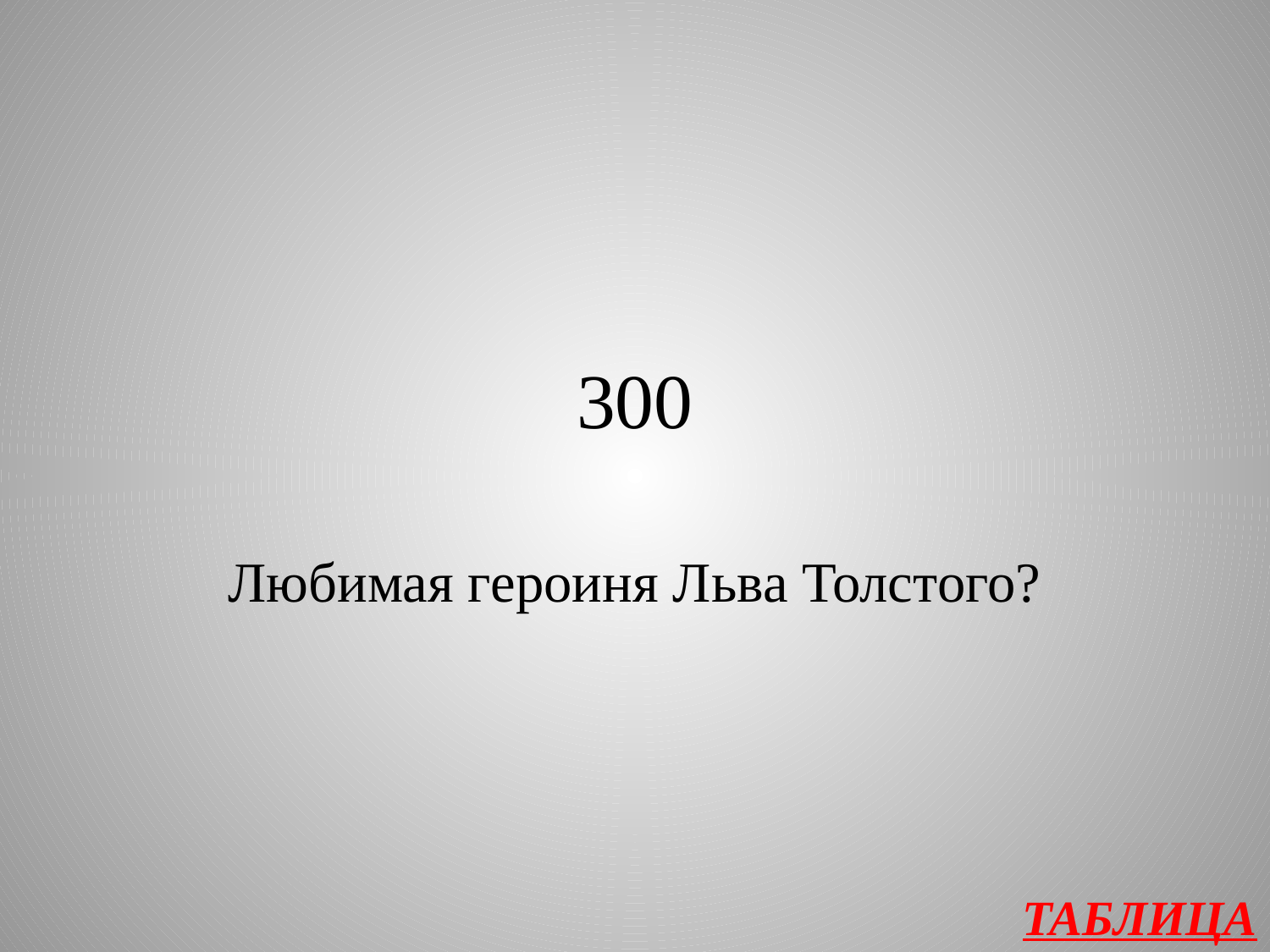

# 300
Любимая героиня Льва Толстого?
ТАБЛИЦА